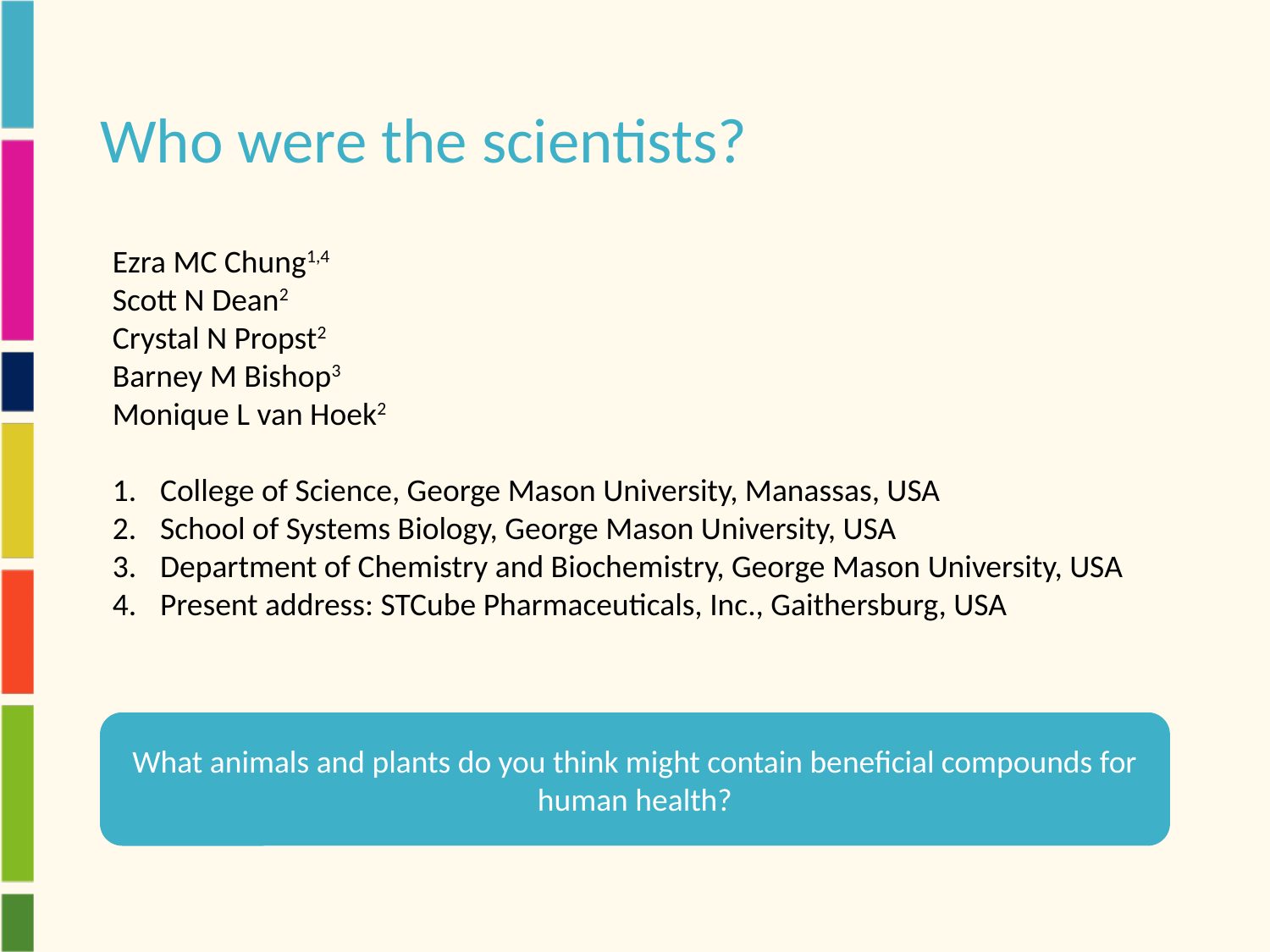

# Who were the scientists?
Ezra MC Chung1,4
Scott N Dean2
Crystal N Propst2
Barney M Bishop3
Monique L van Hoek2

College of Science, George Mason University, Manassas, USA
School of Systems Biology, George Mason University, USA
Department of Chemistry and Biochemistry, George Mason University, USA
Present address: STCube Pharmaceuticals, Inc., Gaithersburg, USA

What animals and plants do you think might contain beneficial compounds for human health?